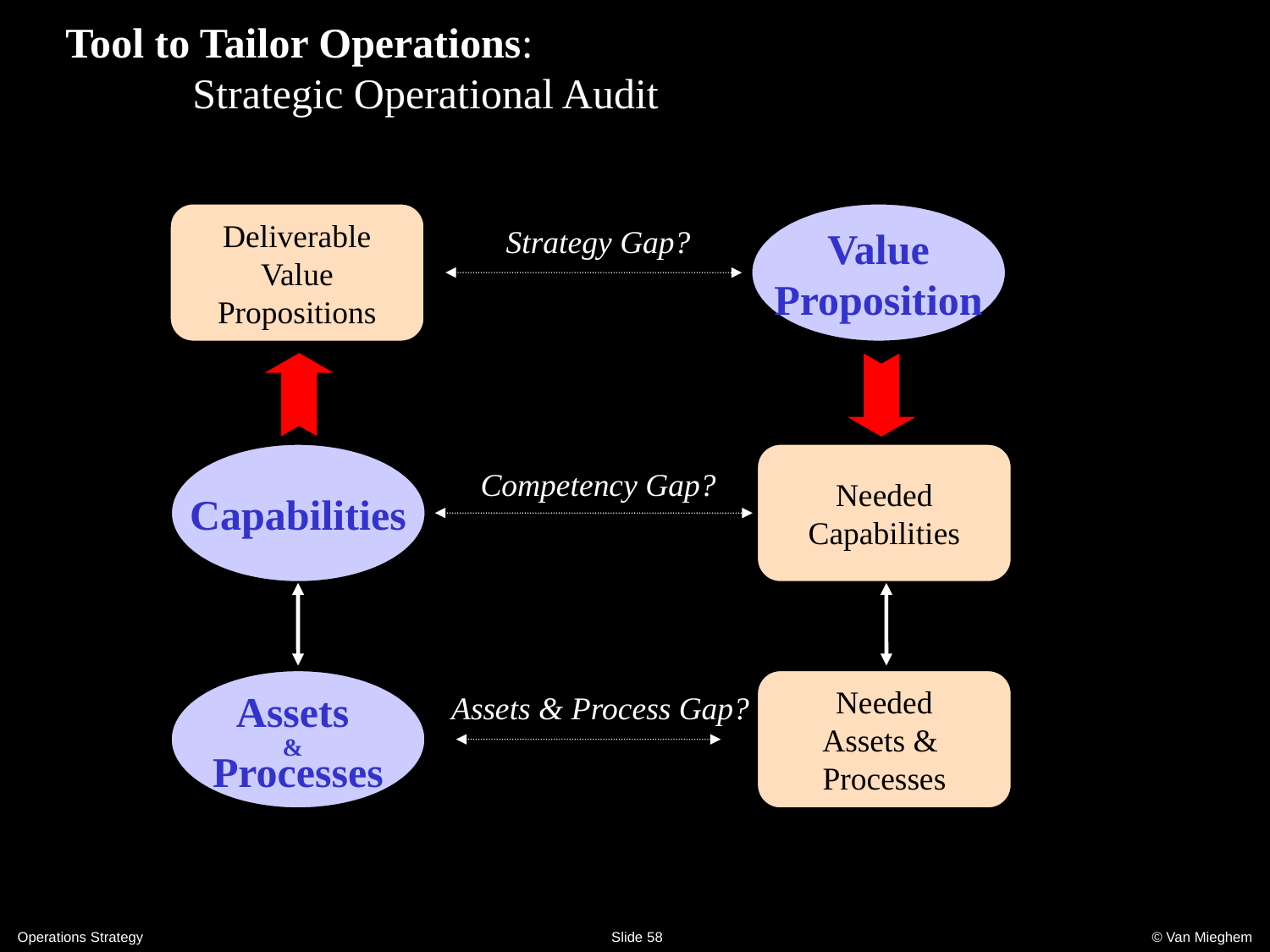

# Tool to Tailor Operations: Strategic Operational Audit
Deliverable
Value
Propositions
Value
Proposition
Strategy Gap?

Market
view

Resource
view
Capabilities
Needed
Capabilities
Competency Gap?

Assets
&
Processes
Needed
Assets &
Processes
Assets & Process Gap?